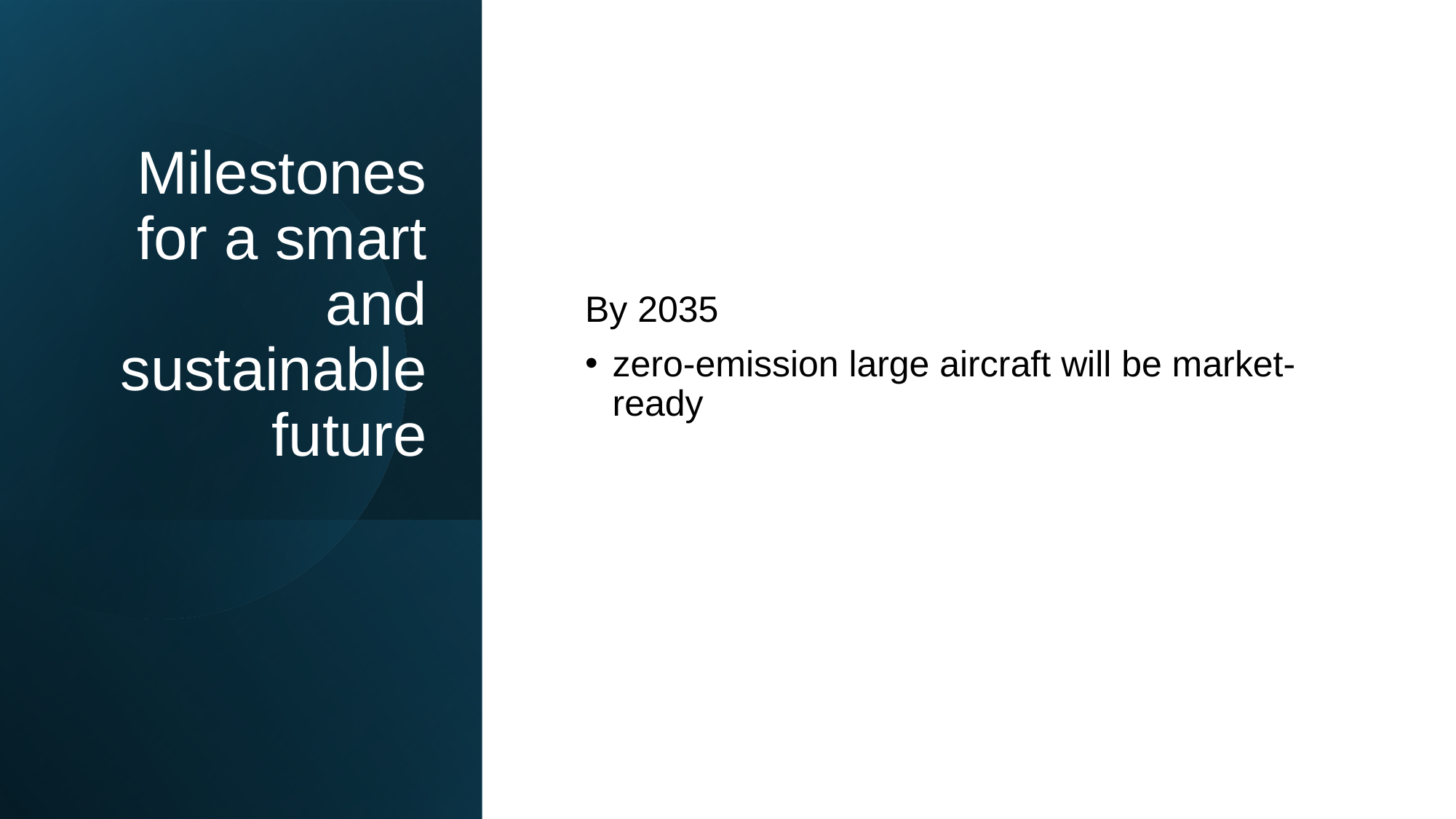

# Milestones for a smart and sustainable future
By 2035
zero-emission large aircraft will be market-ready